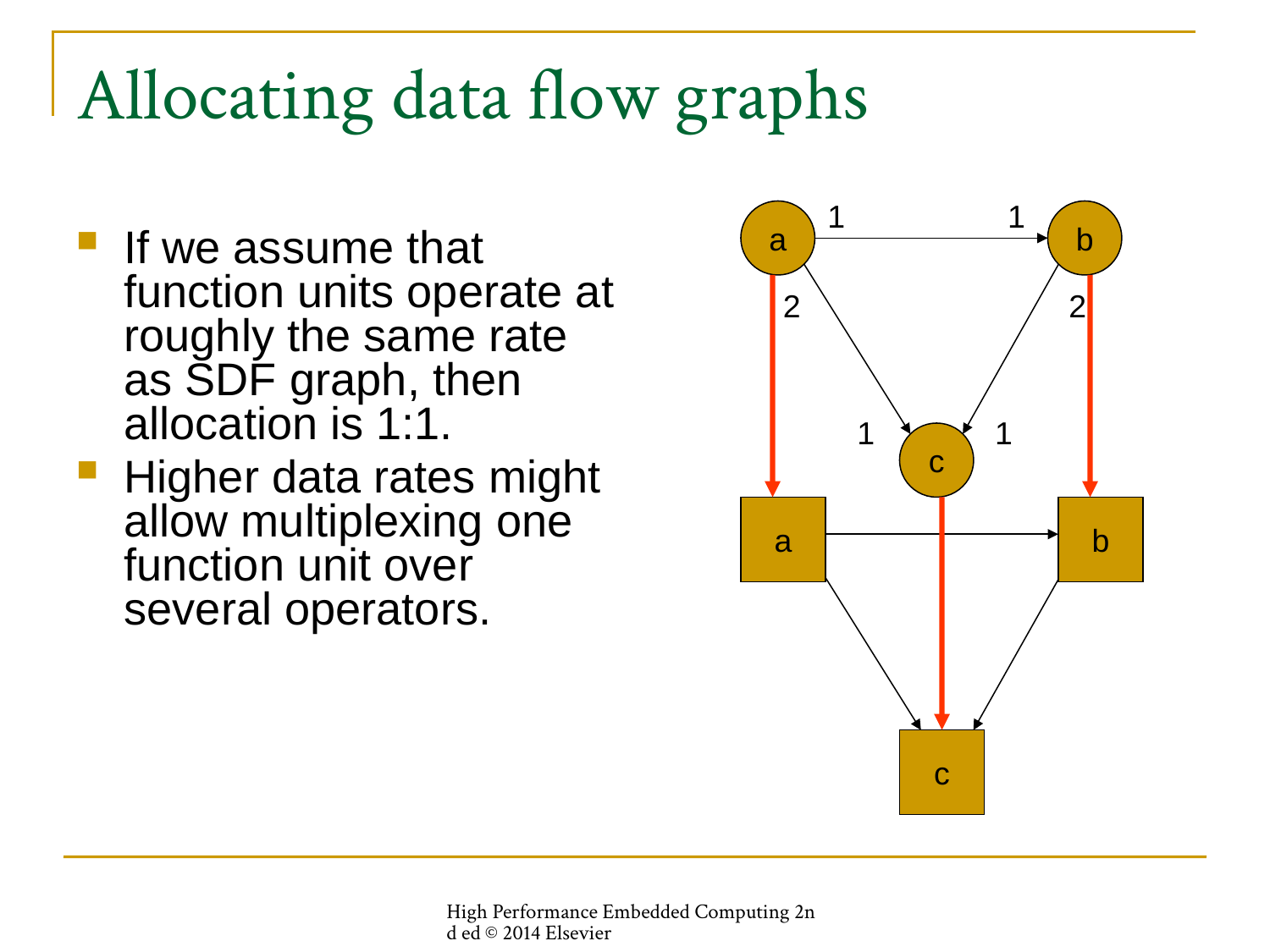

# Allocating data flow graphs
1
1
a
b
If we assume that function units operate at roughly the same rate as SDF graph, then allocation is 1:1.
Higher data rates might allow multiplexing one function unit over several operators.

2
2
1
1
c
a
b
c
High Performance Embedded Computing 2nd ed © 2014 Elsevier